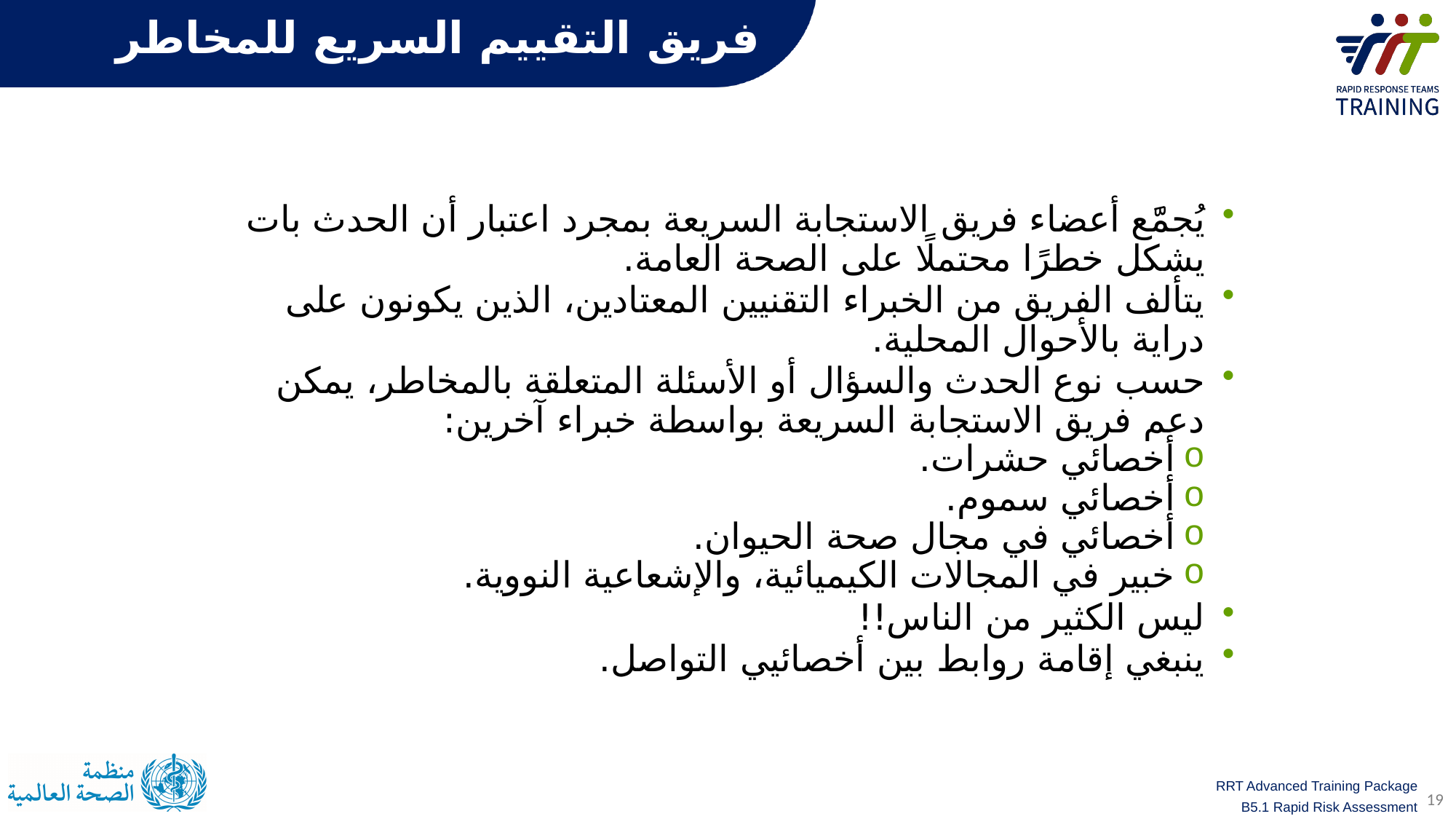

فريق التقييم السريع للمخاطر‬
يُجمَّع أعضاء فريق الاستجابة السريعة بمجرد اعتبار أن الحدث بات يشكل خطرًا محتملًا على الصحة العامة.
يتألف الفريق من الخبراء التقنيين المعتادين، الذين يكونون على دراية بالأحوال المحلية.
حسب نوع الحدث والسؤال أو الأسئلة المتعلقة بالمخاطر، يمكن دعم فريق الاستجابة السريعة بواسطة خبراء آخرين:
أخصائي حشرات.
أخصائي سموم.
أخصائي في مجال صحة الحيوان.
خبير في المجالات الكيميائية، والإشعاعية النووية.
ليس الكثير من الناس!!
ينبغي إقامة روابط بين أخصائيي التواصل.